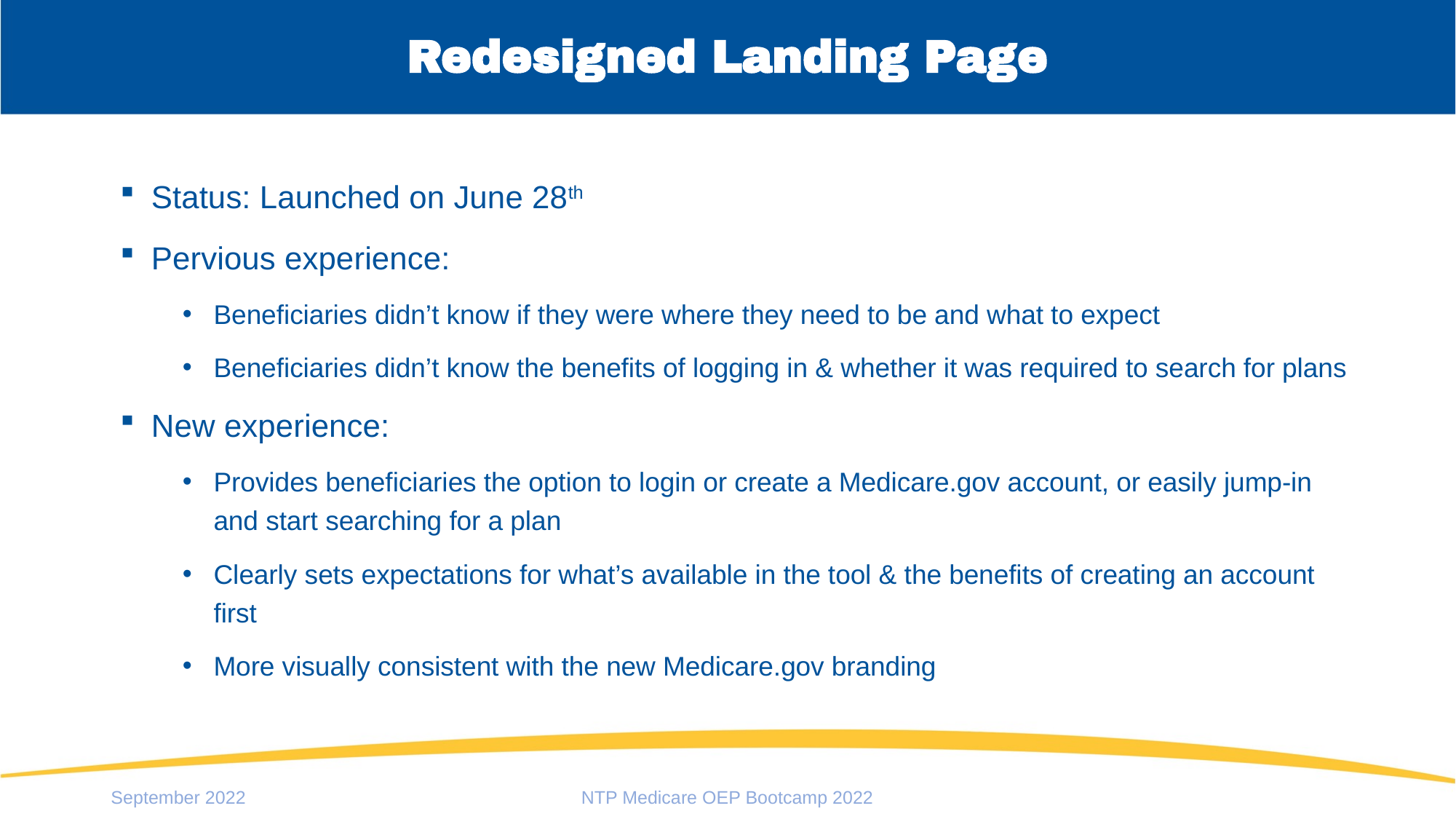

# Redesigned Landing Page
Status: Launched on June 28th
Pervious experience:
Beneficiaries didn’t know if they were where they need to be and what to expect
Beneficiaries didn’t know the benefits of logging in & whether it was required to search for plans
New experience:
Provides beneficiaries the option to login or create a Medicare.gov account, or easily jump-in and start searching for a plan
Clearly sets expectations for what’s available in the tool & the benefits of creating an account first
More visually consistent with the new Medicare.gov branding
September 2022
NTP Medicare OEP Bootcamp 2022